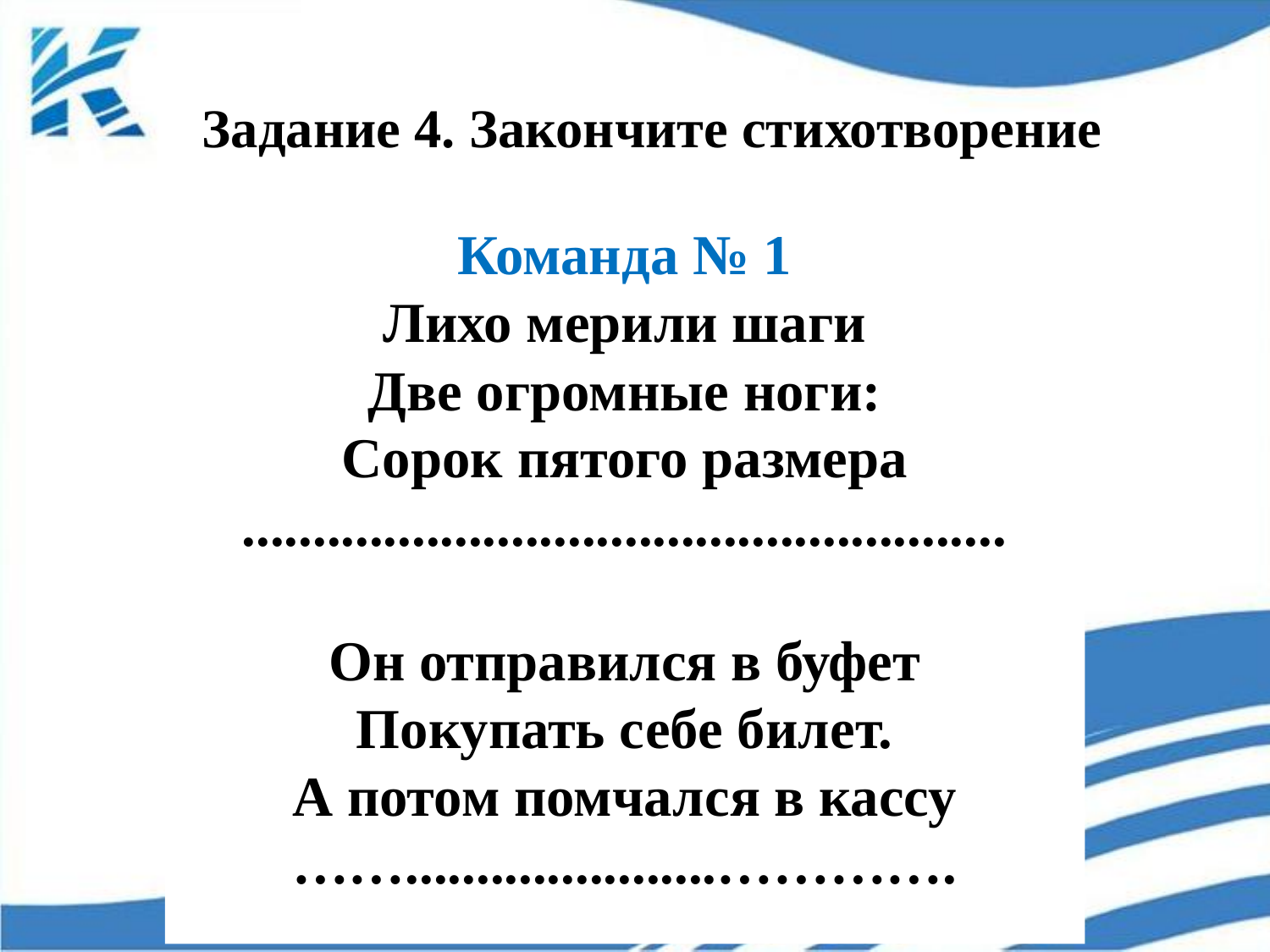

# Задание 4. Закончите стихотворение

Команда № 1
Лихо мерили шаги
Две огромные ноги:
Сорок пятого размера
......................................................

Он отправился в буфет
Покупать себе билет.
А потом помчался в кассу
……......................………….